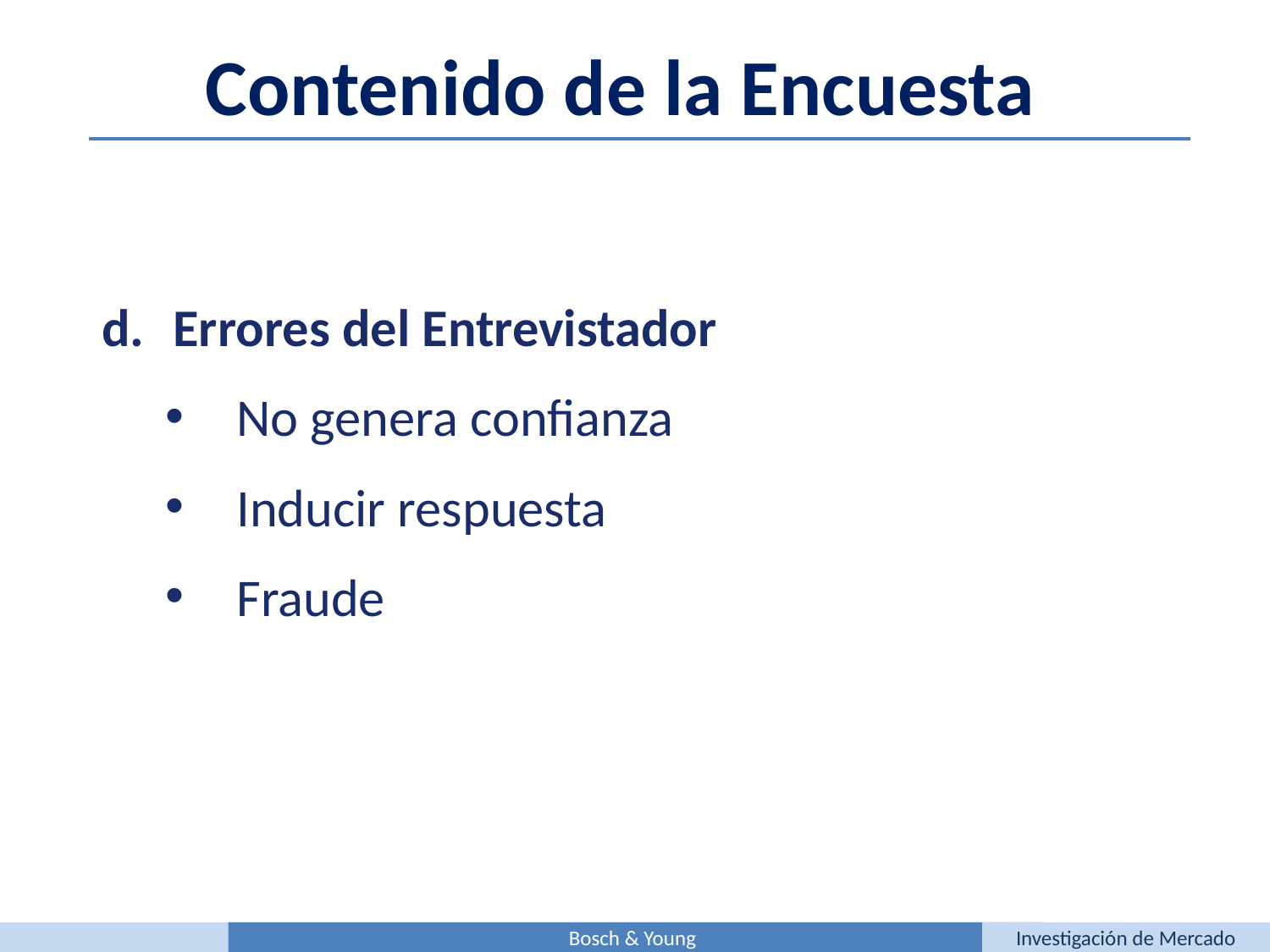

Contenido de la Encuesta
Errores del Entrevistador
No genera confianza
Inducir respuesta
Fraude

Bosch & Young
Investigación de Mercado